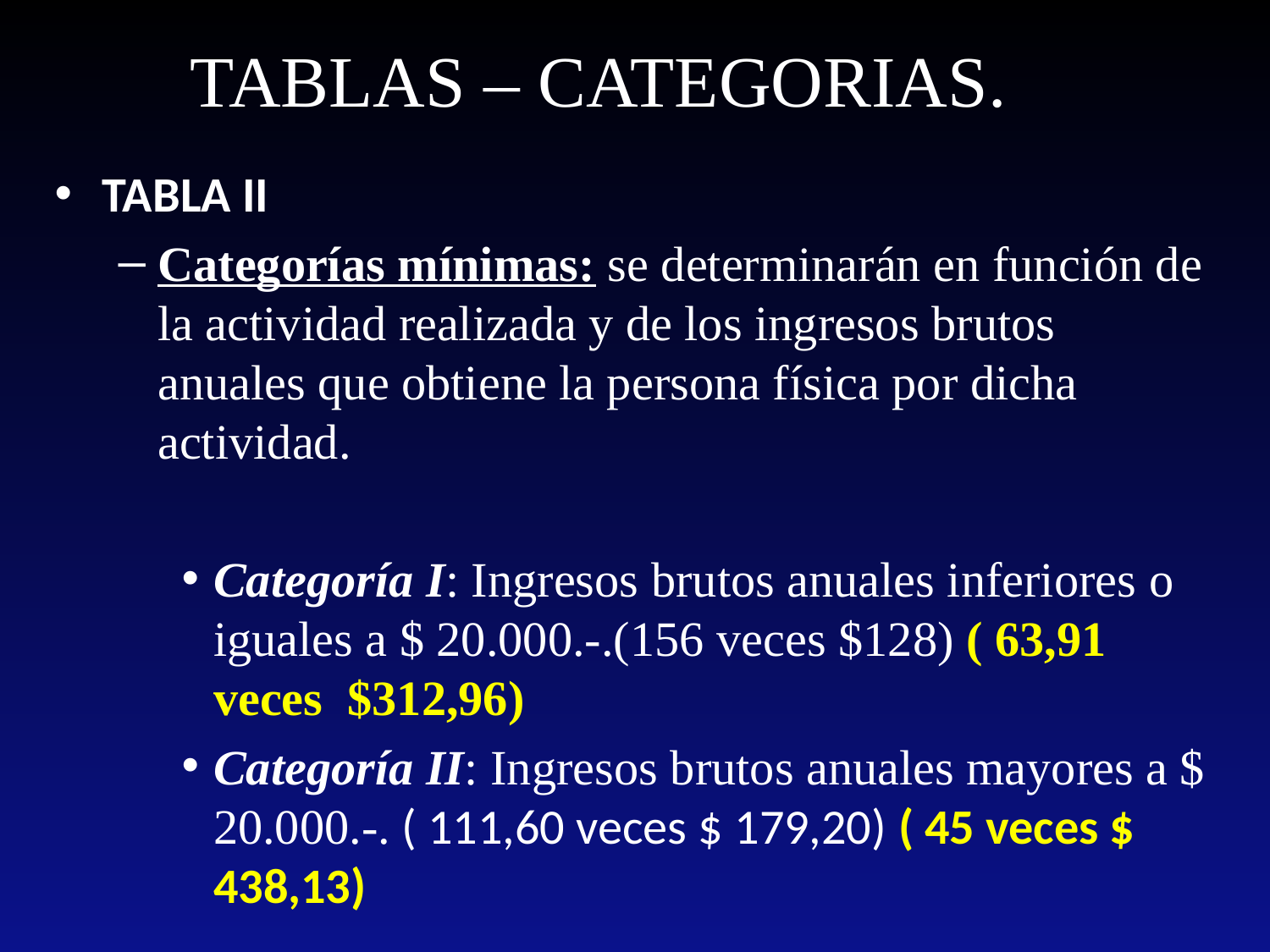

# TABLAS – CATEGORIAS.
TABLA II
Categorías mínimas: se determinarán en función de la actividad realizada y de los ingresos brutos anuales que obtiene la persona física por dicha actividad.

Categoría I: Ingresos brutos anuales inferiores o iguales a $ 20.000.-.(156 veces $128) ( 63,91 veces  $312,96)
Categoría II: Ingresos brutos anuales mayores a $ 20.000.-. ( 111,60 veces $ 179,20) ( 45 veces $ 438,13)